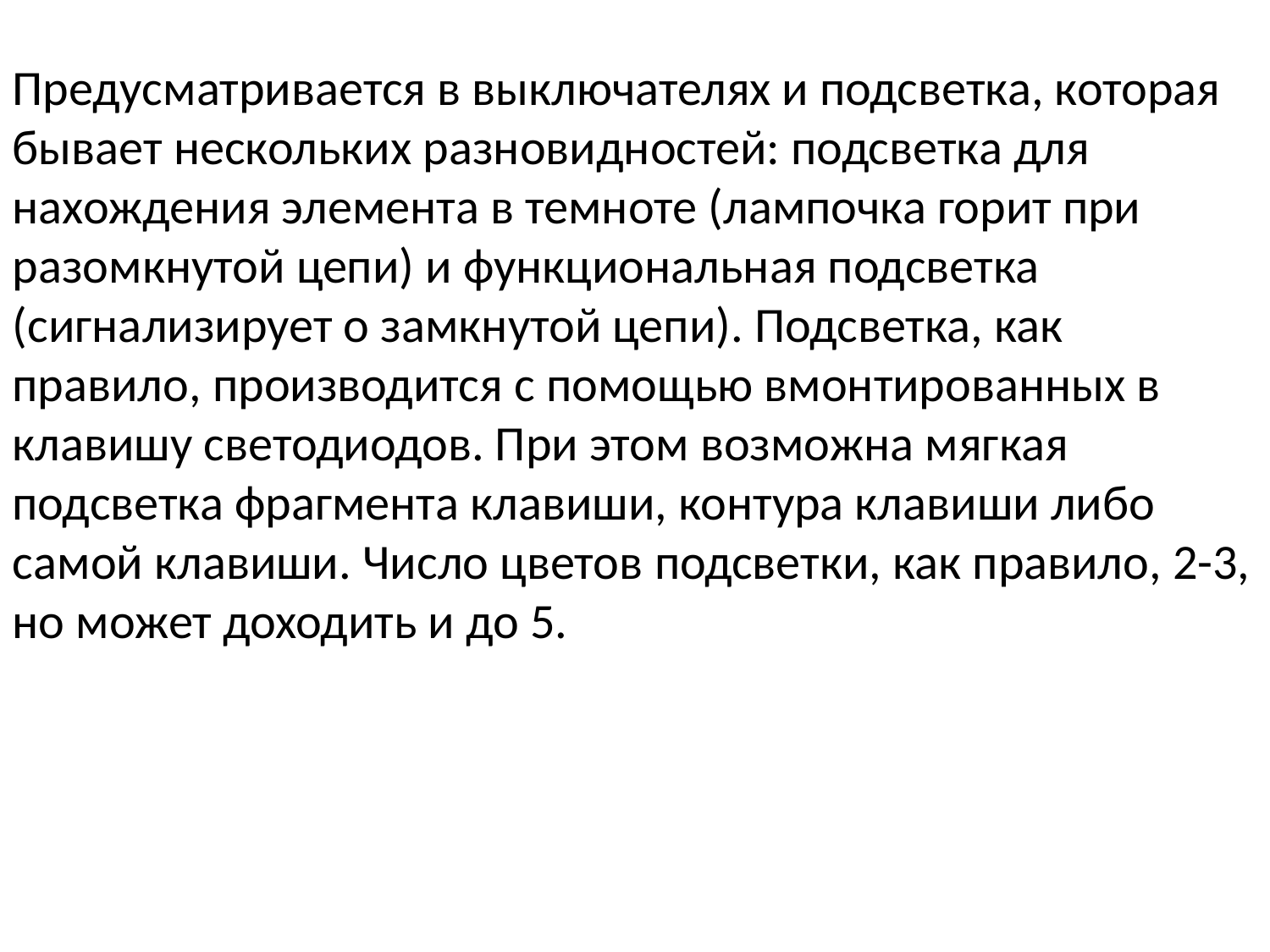

Предусматривается в выключателях и подсветка, которая бывает нескольких разновидностей: подсветка для нахождения элемента в темноте (лампочка горит при разомкнутой цепи) и функциональная подсветка (сигнализирует о замкнутой цепи). Подсветка, как правило, производится с помощью вмонтированных в клавишу светодиодов. При этом возможна мягкая подсветка фрагмента клавиши, контура клавиши либо самой клавиши. Число цветов подсветки, как правило, 2-3, но может доходить и до 5.